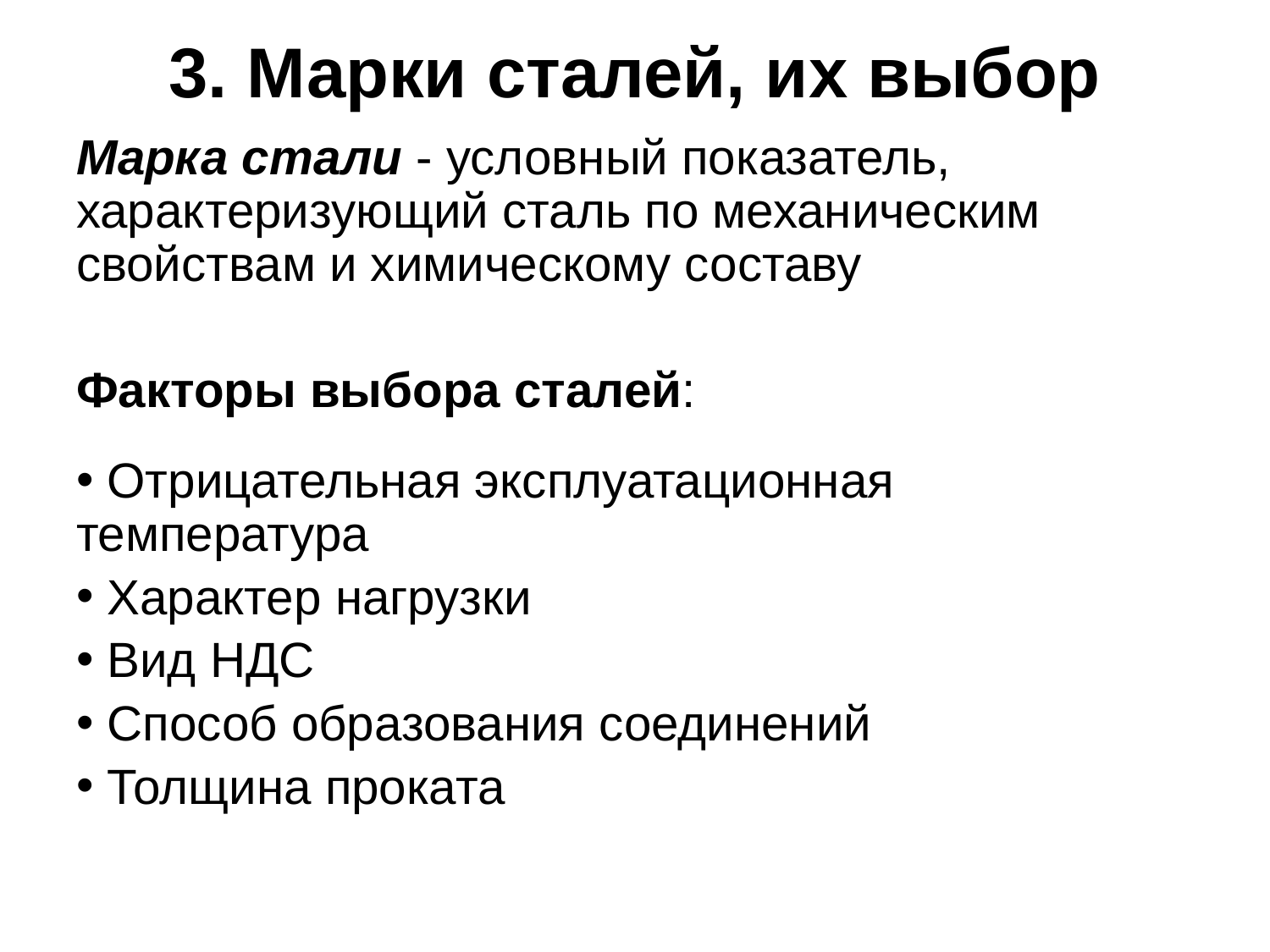

3. Марки сталей, их выбор
Марка стали - условный показатель, характеризующий сталь по механическим свойствам и химическому составу

Факторы выбора сталей:

 Отрицательная эксплуатационная температура
 Характер нагрузки
 Вид НДС
 Способ образования соединений
 Толщина проката